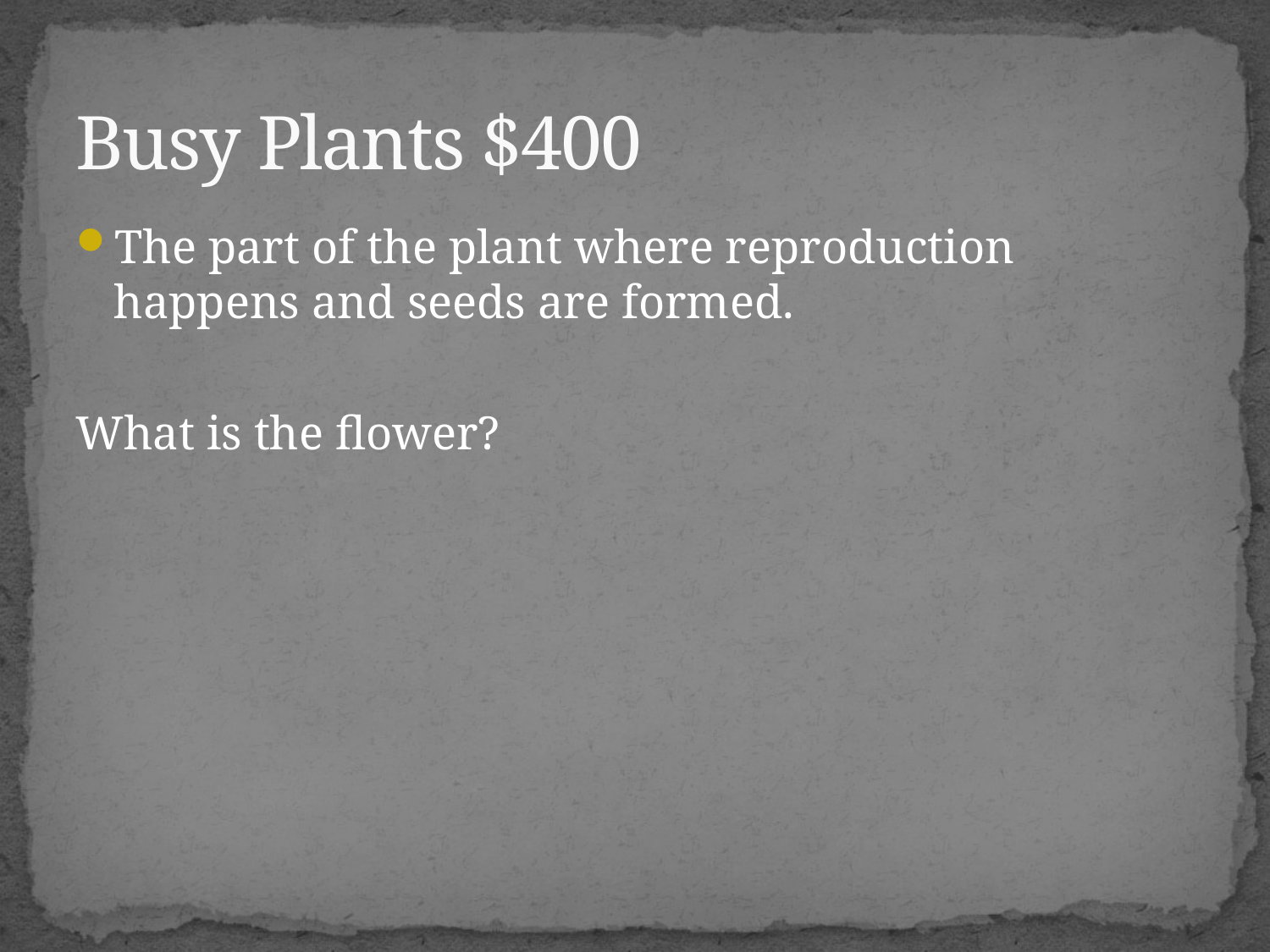

# Busy Plants $400
The part of the plant where reproduction happens and seeds are formed.

What is the flower?